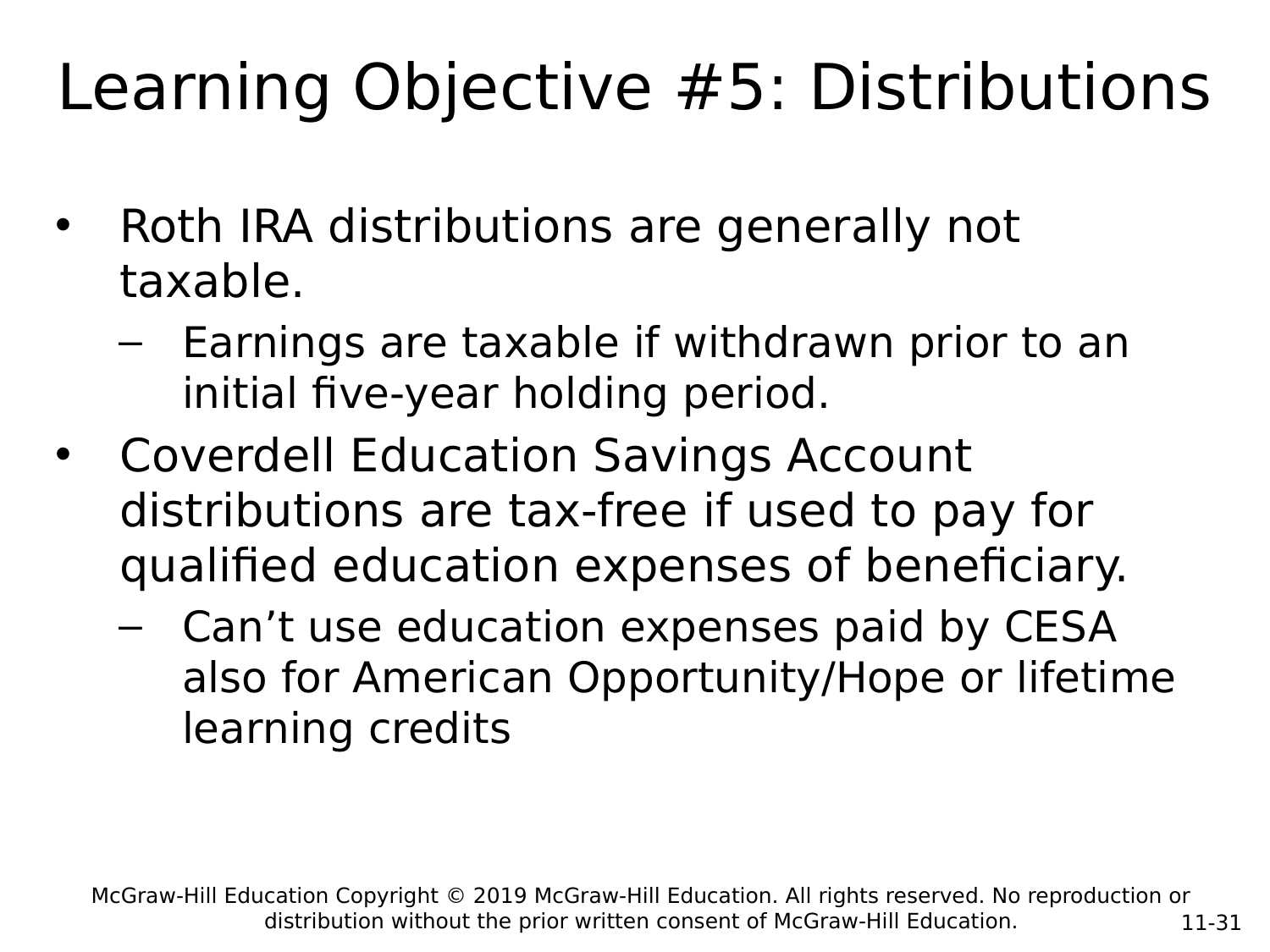

# Learning Objective #5: Distributions
Roth IRA distributions are generally not taxable.
Earnings are taxable if withdrawn prior to an initial five-year holding period.
Coverdell Education Savings Account distributions are tax-free if used to pay for qualified education expenses of beneficiary.
Can’t use education expenses paid by CESA also for American Opportunity/Hope or lifetime learning credits
McGraw-Hill Education Copyright © 2019 McGraw-Hill Education. All rights reserved. No reproduction or distribution without the prior written consent of McGraw-Hill Education.
11-31